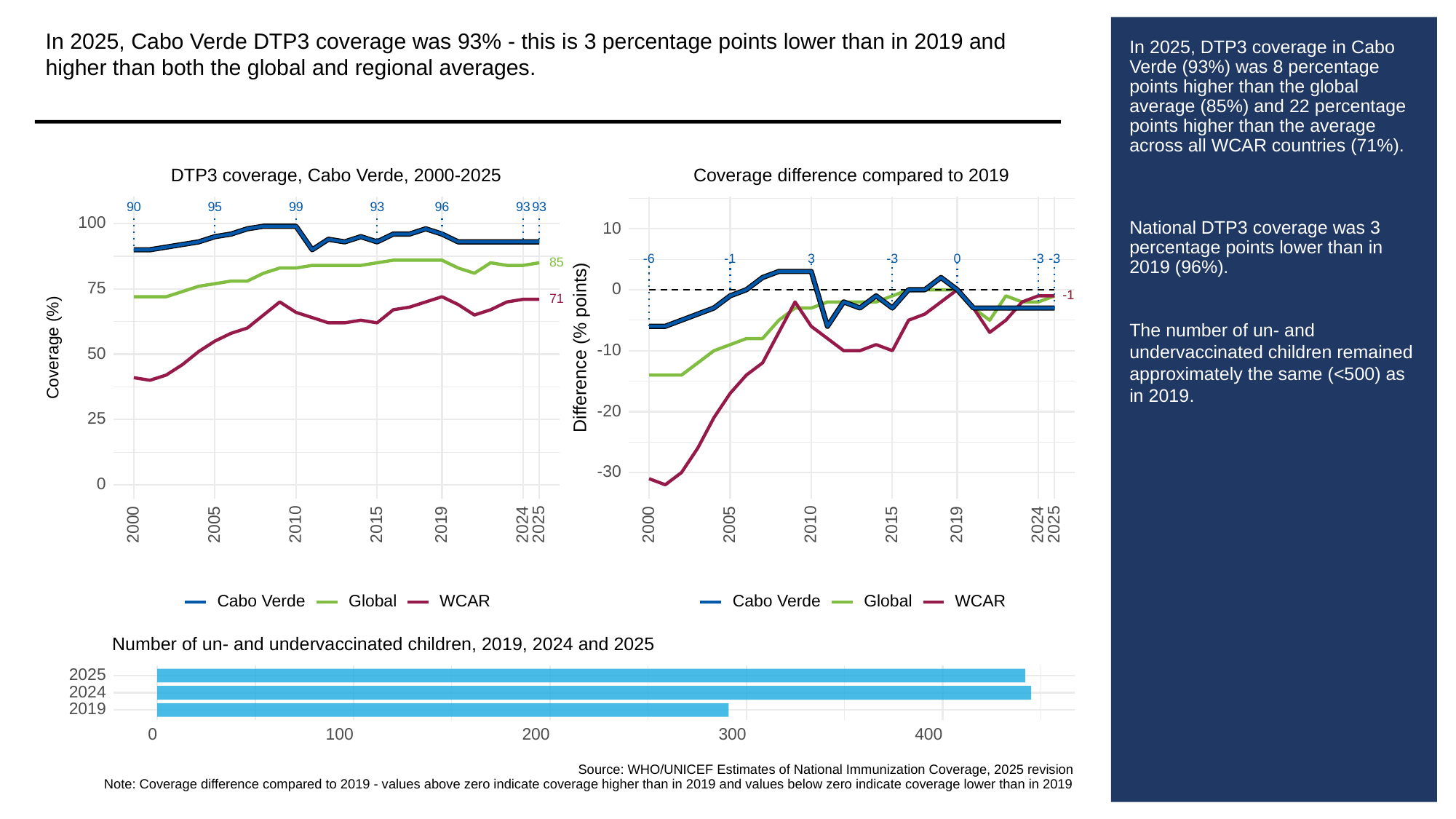

In 2025, Cabo Verde DTP3 coverage was 93% - this is 3 percentage points lower than in 2019 and higher than both the global and regional averages.
# In 2025, DTP3 coverage in Cabo Verde (93%) was 8 percentage points higher than the global average (85%) and 22 percentage points higher than the average across all WCAR countries (71%).

National DTP3 coverage was 3 percentage points lower than in 2019 (96%).

The number of un- and undervaccinated children remained approximately the same (<500) as in 2019.

DTP3 coverage, Cabo Verde, 2000-2025
Coverage difference compared to 2019

93
93
93
90
95
99
96
100

10

3
-3
-3
-3
-6
0
-1

85

75
0

-1
-1
71

Difference (% points)
Coverage (%)
-10
50

-20

25

-30

0

2000
2005
2010
2015
2019
2024
2025
2000
2005
2010
2015
2019
2024
2025
Cabo Verde
Global
WCAR
Cabo Verde
Global
WCAR

Number of un- and undervaccinated children, 2019, 2024 and 2025

2025

2024

2019

300
0
100
200
400
Source: WHO/UNICEF Estimates of National Immunization Coverage, 2025 revision
Note: Coverage difference compared to 2019 - values above zero indicate coverage higher than in 2019 and values below zero indicate coverage lower than in 2019